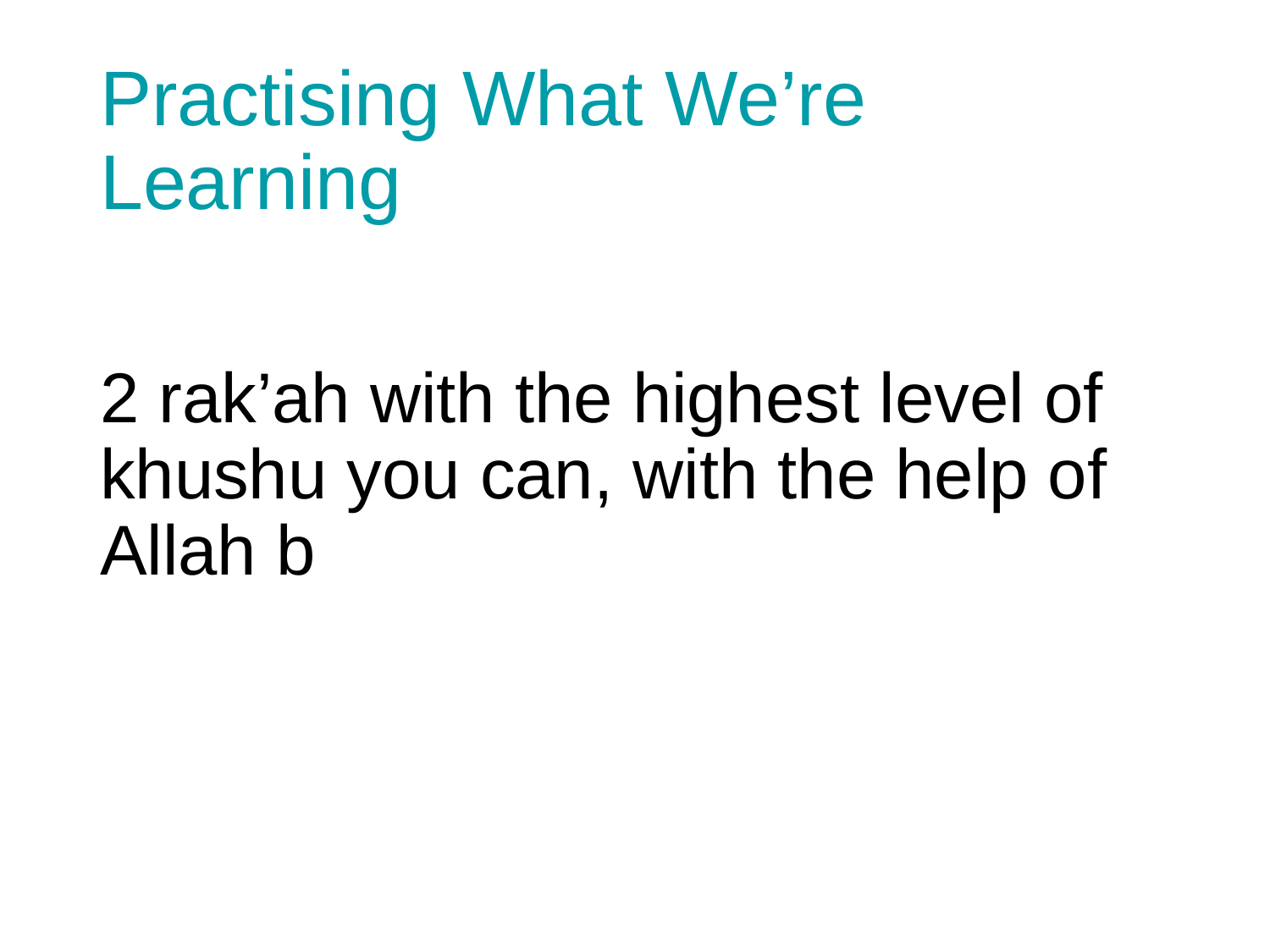

# Practising What We’re Learning

2 rak’ah with the highest level of khushu you can, with the help of Allah b